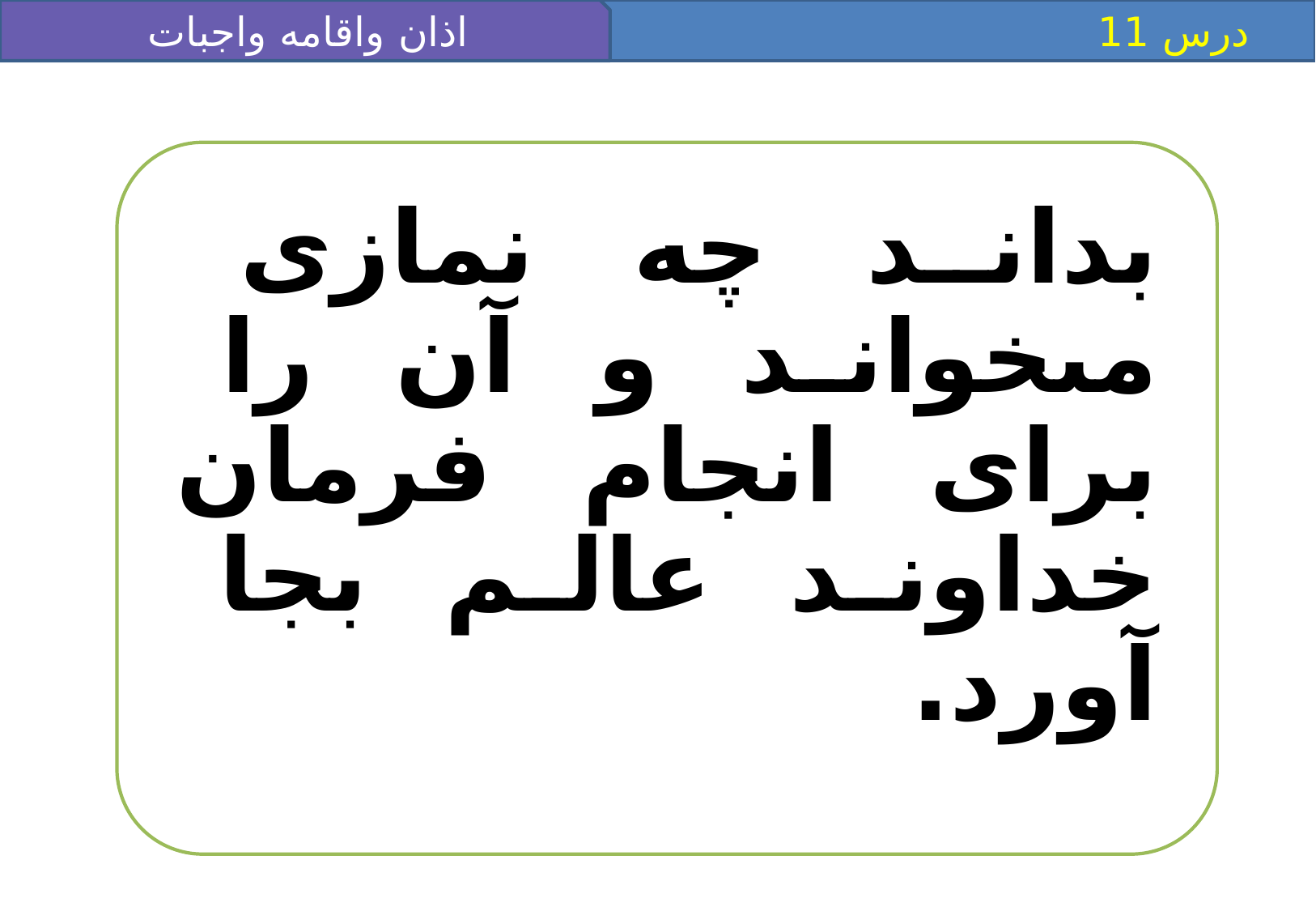

اذان واقامه واجبات نماز
 درس 11

بداند چه نمازى مى‏خواند و آن را براى انجام فرمان خداوند عالم بجا آورد.